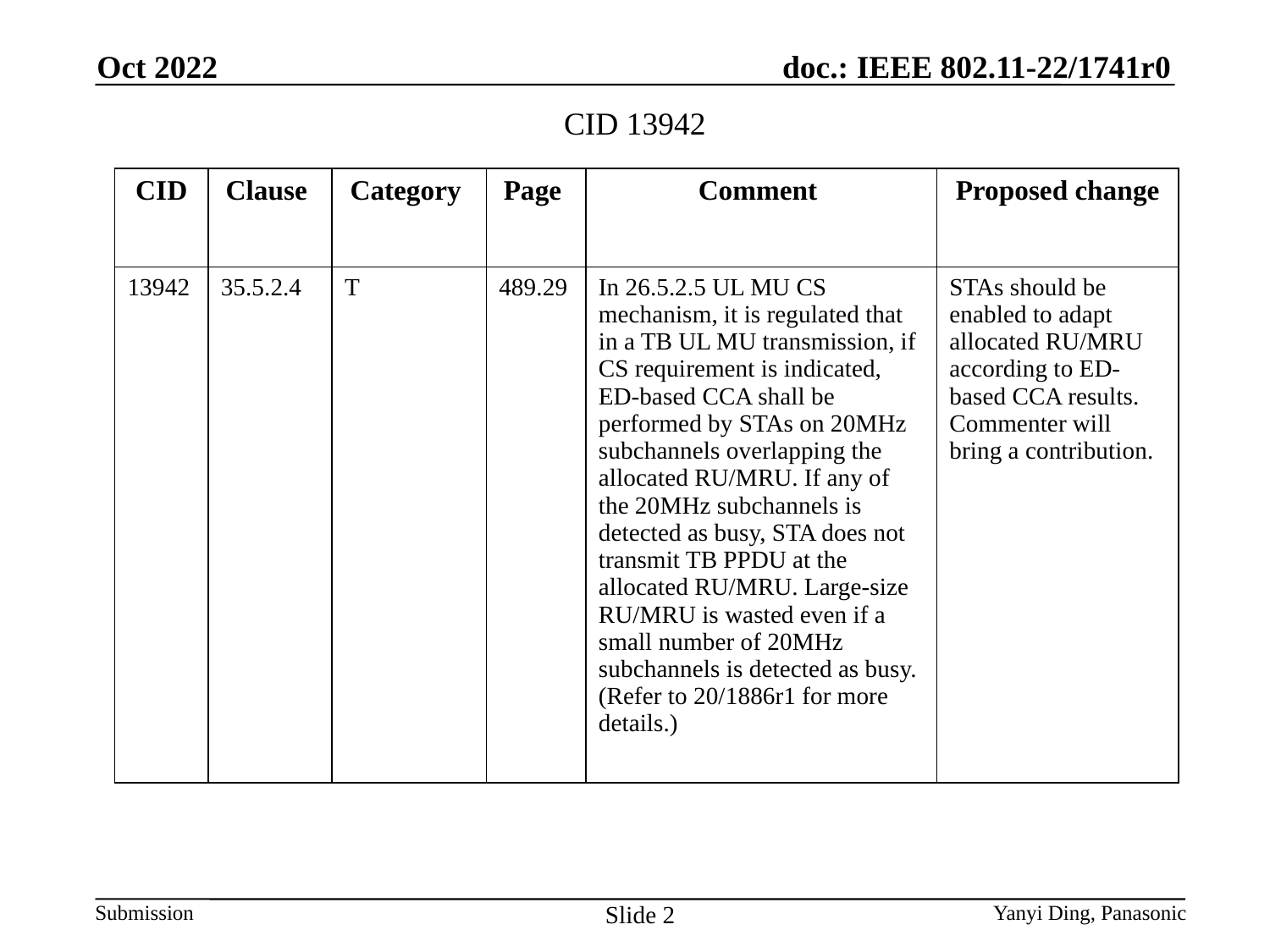

Oct 2022
CID 13942
| CID | Clause | Category | Page | Comment | Proposed change |
| --- | --- | --- | --- | --- | --- |
| 13942 | 35.5.2.4 | T | 489.29 | In 26.5.2.5 UL MU CS mechanism, it is regulated that in a TB UL MU transmission, if CS requirement is indicated, ED-based CCA shall be performed by STAs on 20MHz subchannels overlapping the allocated RU/MRU. If any of the 20MHz subchannels is detected as busy, STA does not transmit TB PPDU at the allocated RU/MRU. Large-size RU/MRU is wasted even if a small number of 20MHz subchannels is detected as busy. (Refer to 20/1886r1 for more details.) | STAs should be enabled to adapt allocated RU/MRU according to ED-based CCA results. Commenter will bring a contribution. |
Slide 2
Yanyi Ding, Panasonic